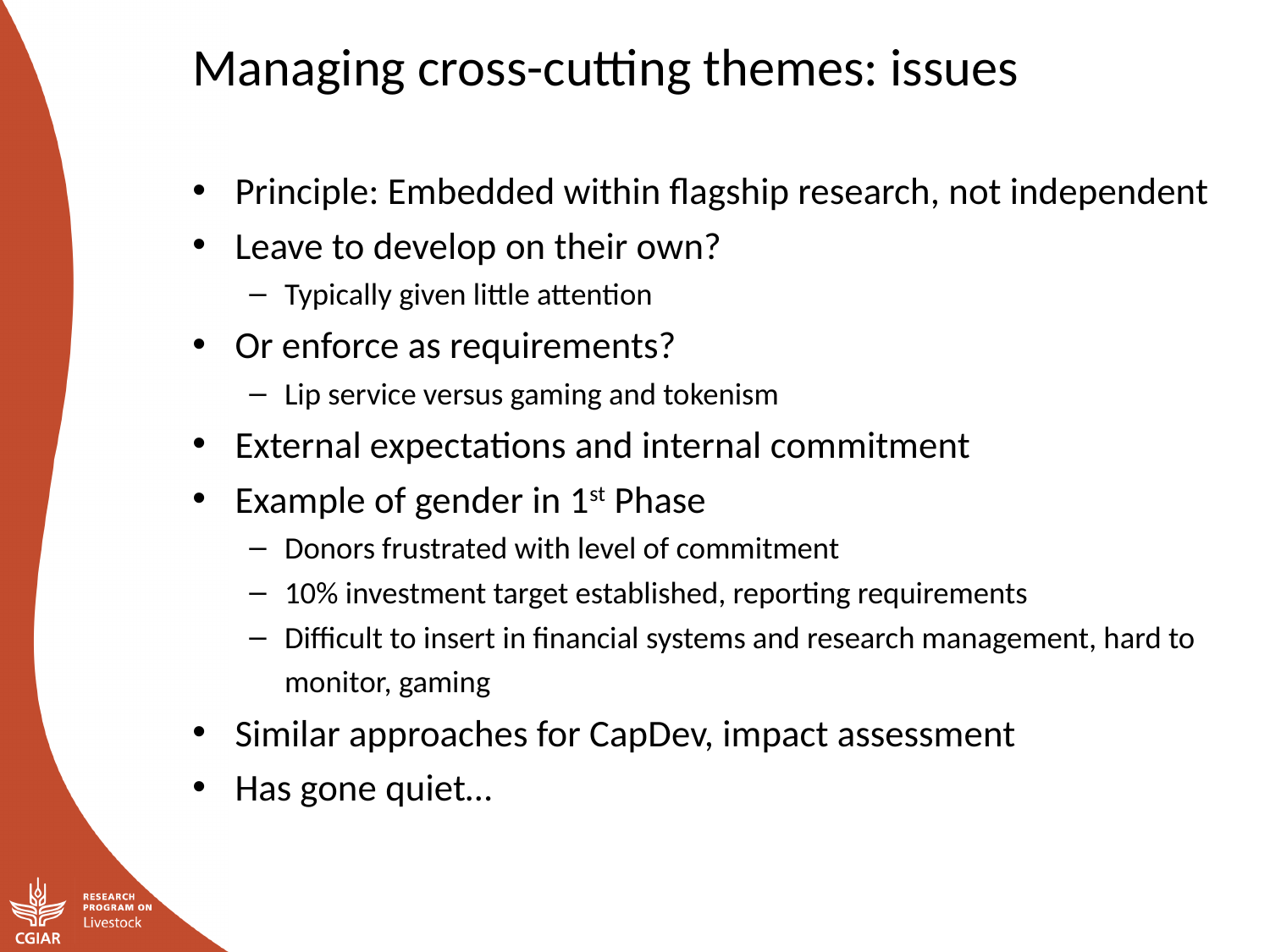

Managing cross-cutting themes: issues
Principle: Embedded within flagship research, not independent
Leave to develop on their own?
Typically given little attention
Or enforce as requirements?
Lip service versus gaming and tokenism
External expectations and internal commitment
Example of gender in 1st Phase
Donors frustrated with level of commitment
10% investment target established, reporting requirements
Difficult to insert in financial systems and research management, hard to monitor, gaming
Similar approaches for CapDev, impact assessment
Has gone quiet…